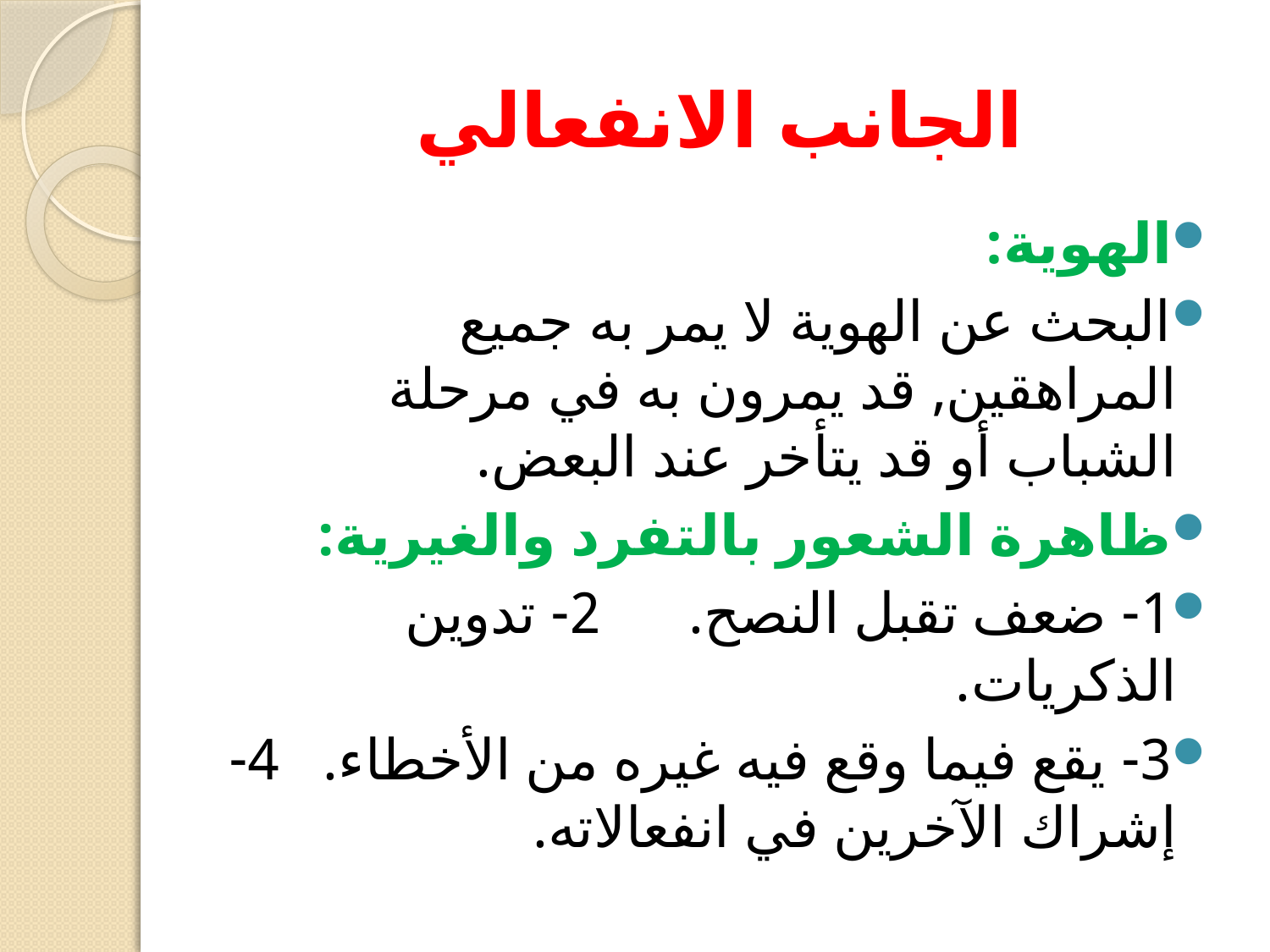

# الجانب الانفعالي
الهوية:
البحث عن الهوية لا يمر به جميع المراهقين, قد يمرون به في مرحلة الشباب أو قد يتأخر عند البعض.
ظاهرة الشعور بالتفرد والغيرية:
1- ضعف تقبل النصح.      2- تدوين الذكريات.
3- يقع فيما وقع فيه غيره من الأخطاء.   4- إشراك الآخرين في انفعالاته.